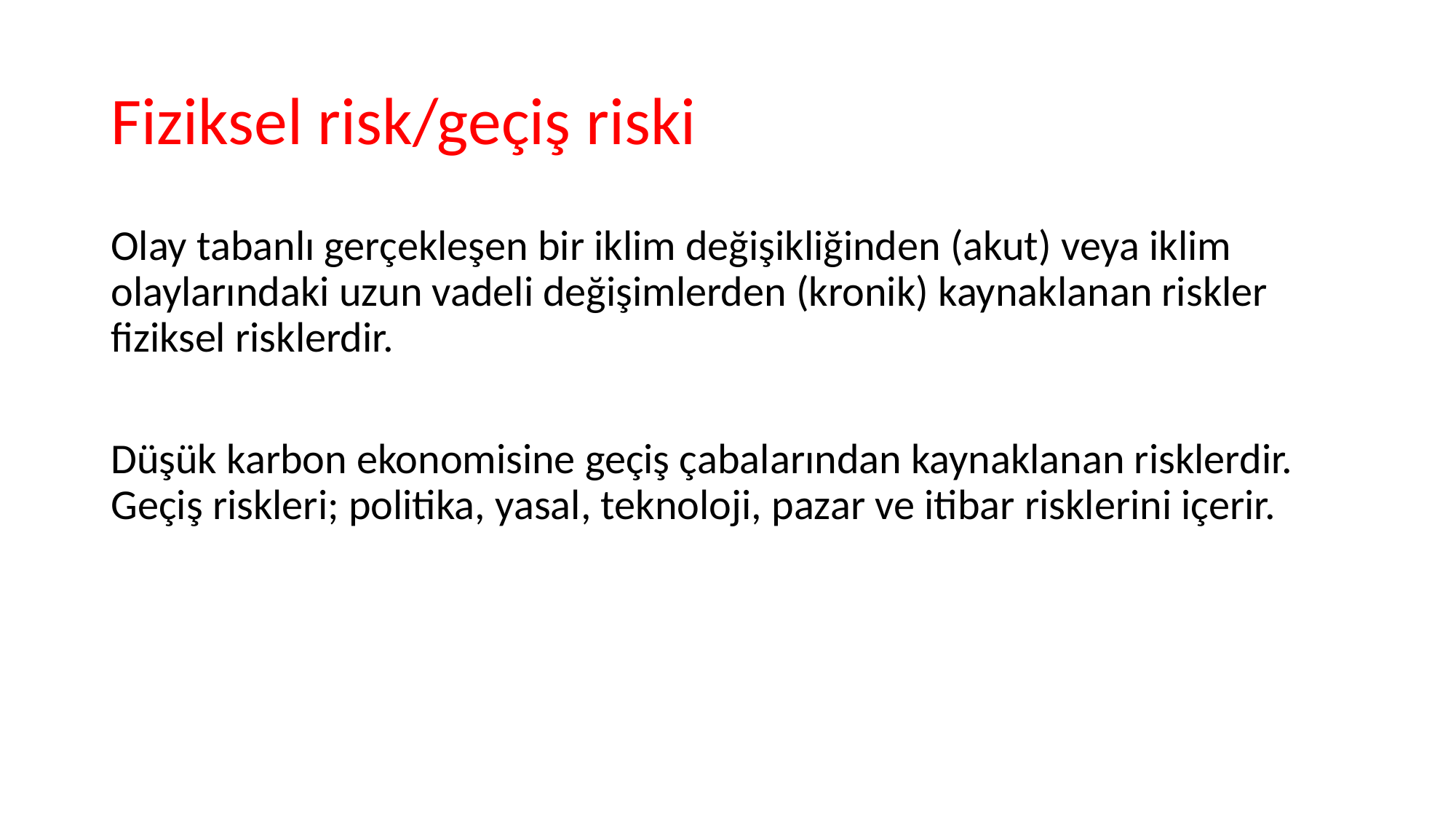

# Fiziksel risk/geçiş riski
Olay tabanlı gerçekleşen bir iklim değişikliğinden (akut) veya iklim olaylarındaki uzun vadeli değişimlerden (kronik) kaynaklanan riskler fiziksel risklerdir.

Düşük karbon ekonomisine geçiş çabalarından kaynaklanan risklerdir. Geçiş riskleri; politika, yasal, teknoloji, pazar ve itibar risklerini içerir.